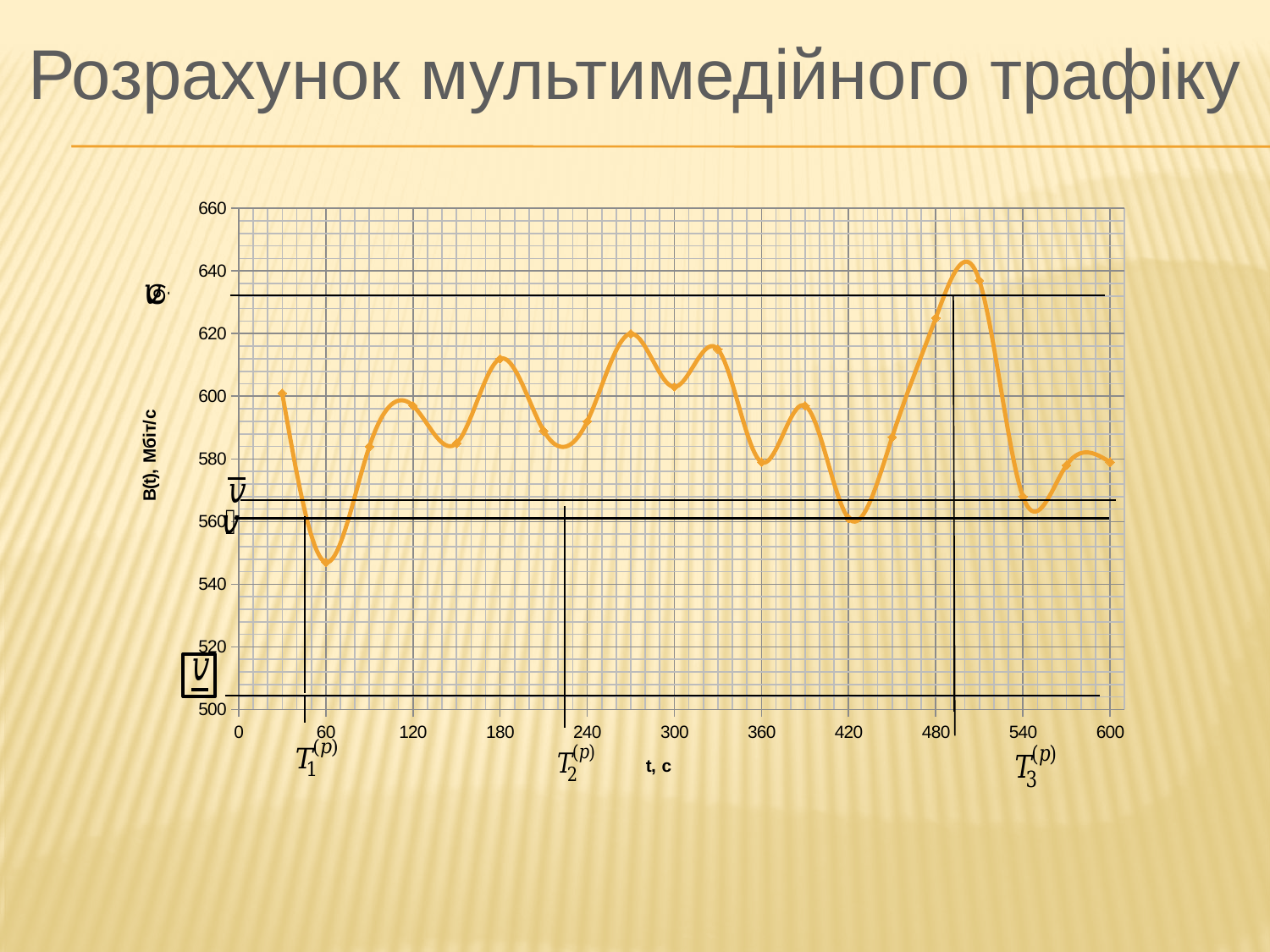

# Розрахунок мультимедійного трафіку

### Chart

| Category | B(t), Мбіт/с |
|---|---|